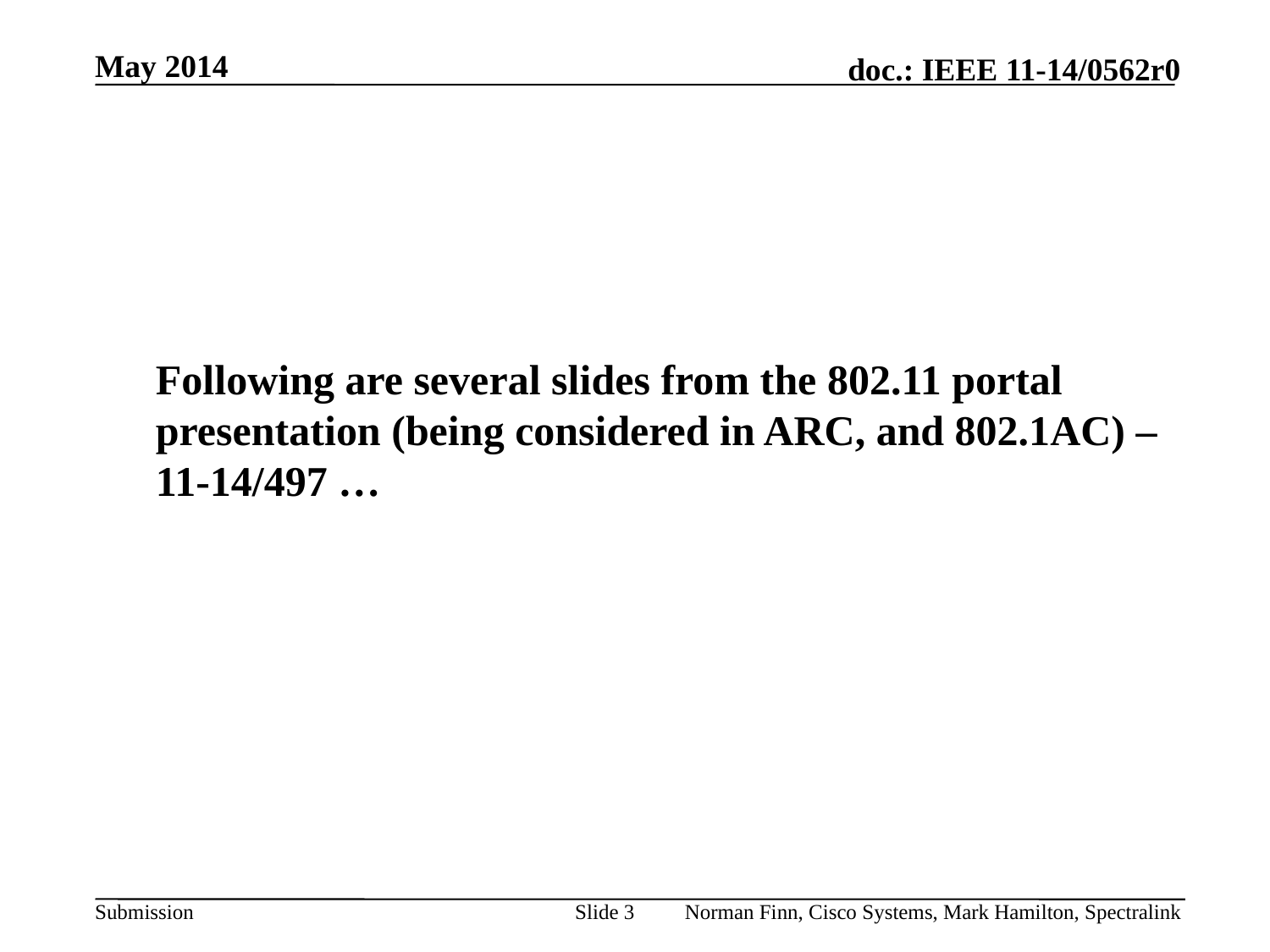

Following are several slides from the 802.11 portal presentation (being considered in ARC, and 802.1AC) – 11-14/497 …